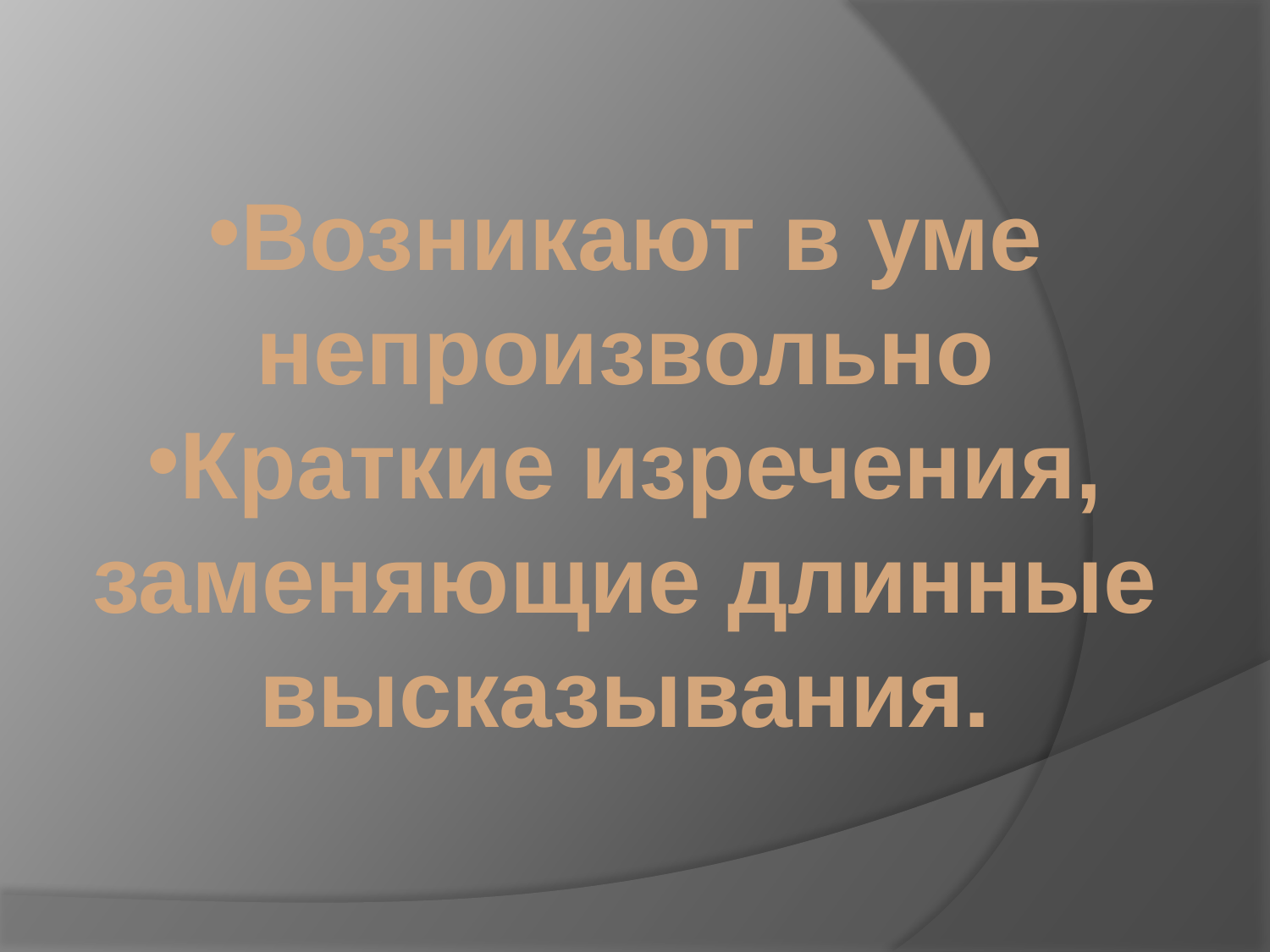

Возникают в уме непроизвольно
Краткие изречения, заменяющие длинные высказывания.